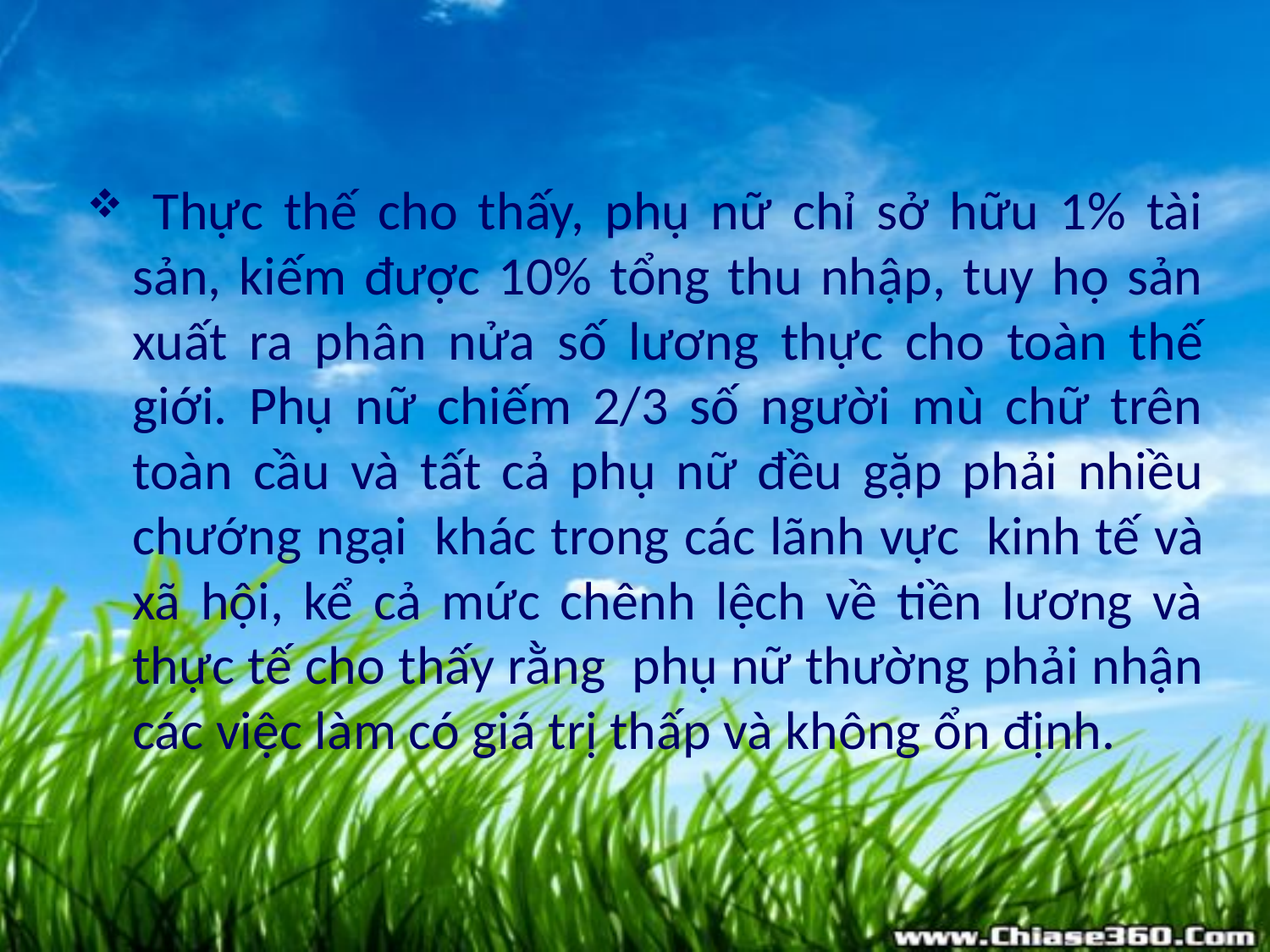

Thực thế cho thấy, phụ nữ chỉ sở hữu 1% tài sản, kiếm được 10% tổng thu nhập, tuy họ sản xuất ra phân nửa số lương thực cho toàn thế giới. Phụ nữ chiếm 2/3 số người mù chữ trên toàn cầu và tất cả phụ nữ đều gặp phải nhiều chướng ngại  khác trong các lãnh vực  kinh tế và xã hội, kể cả mức chênh lệch về tiền lương và thực tế cho thấy rằng  phụ nữ thường phải nhận các việc làm có giá trị thấp và không ổn định.